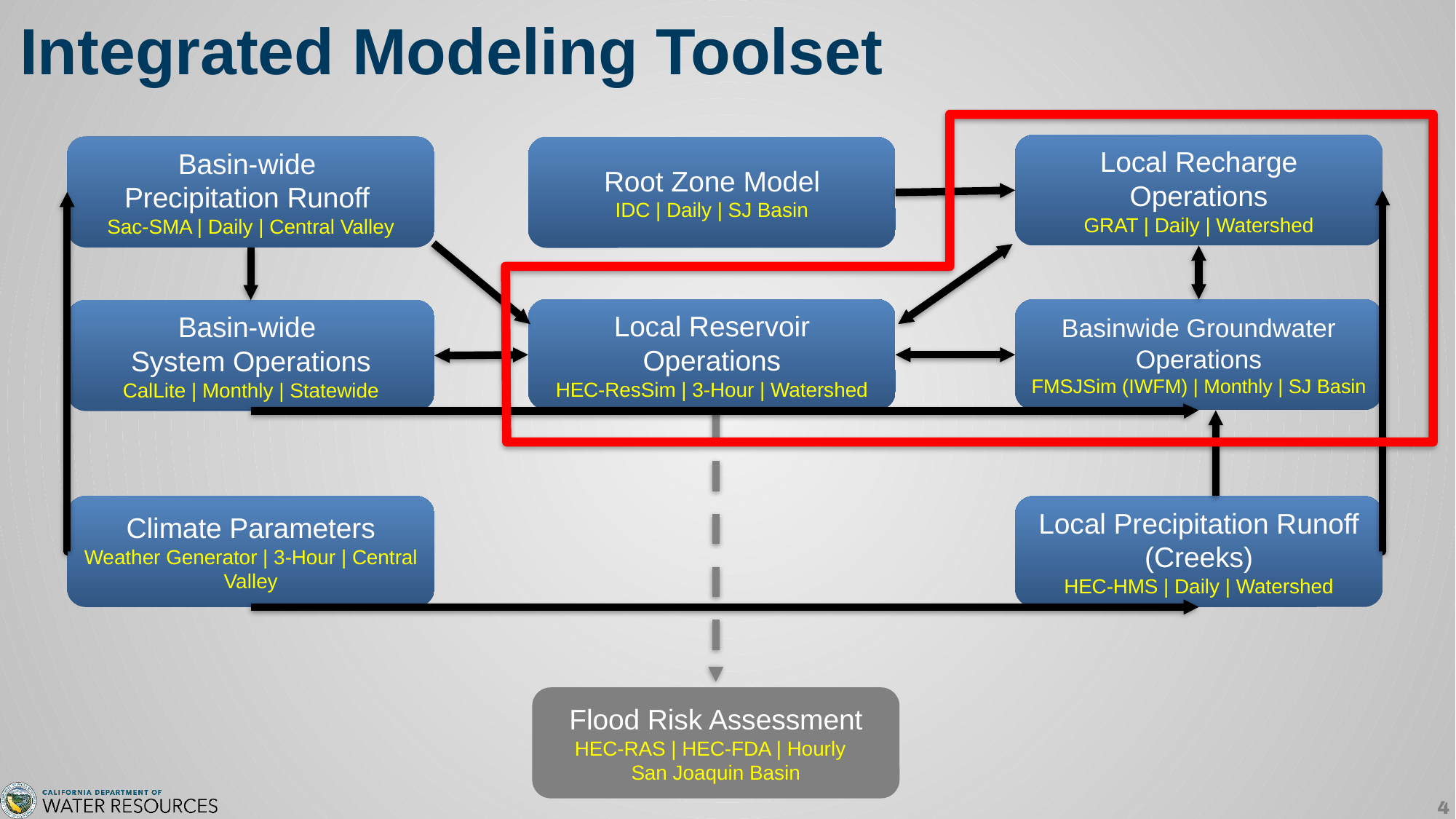

# Integrated Modeling Toolset

Local Recharge Operations
GRAT | Daily | Watershed
Basin-wide
Precipitation Runoff
Sac-SMA | Daily | Central Valley
Root Zone Model
IDC | Daily | SJ Basin
Local Reservoir Operations
HEC-ResSim | 3-Hour | Watershed
Basinwide Groundwater Operations
FMSJSim (IWFM) | Monthly | SJ Basin
Basin-wide
System Operations
CalLite | Monthly | Statewide
Climate Parameters
Weather Generator | 3-Hour | Central Valley
Local Precipitation Runoff (Creeks)
HEC-HMS | Daily | Watershed
Flood Risk Assessment
HEC-RAS | HEC-FDA | Hourly
San Joaquin Basin
4